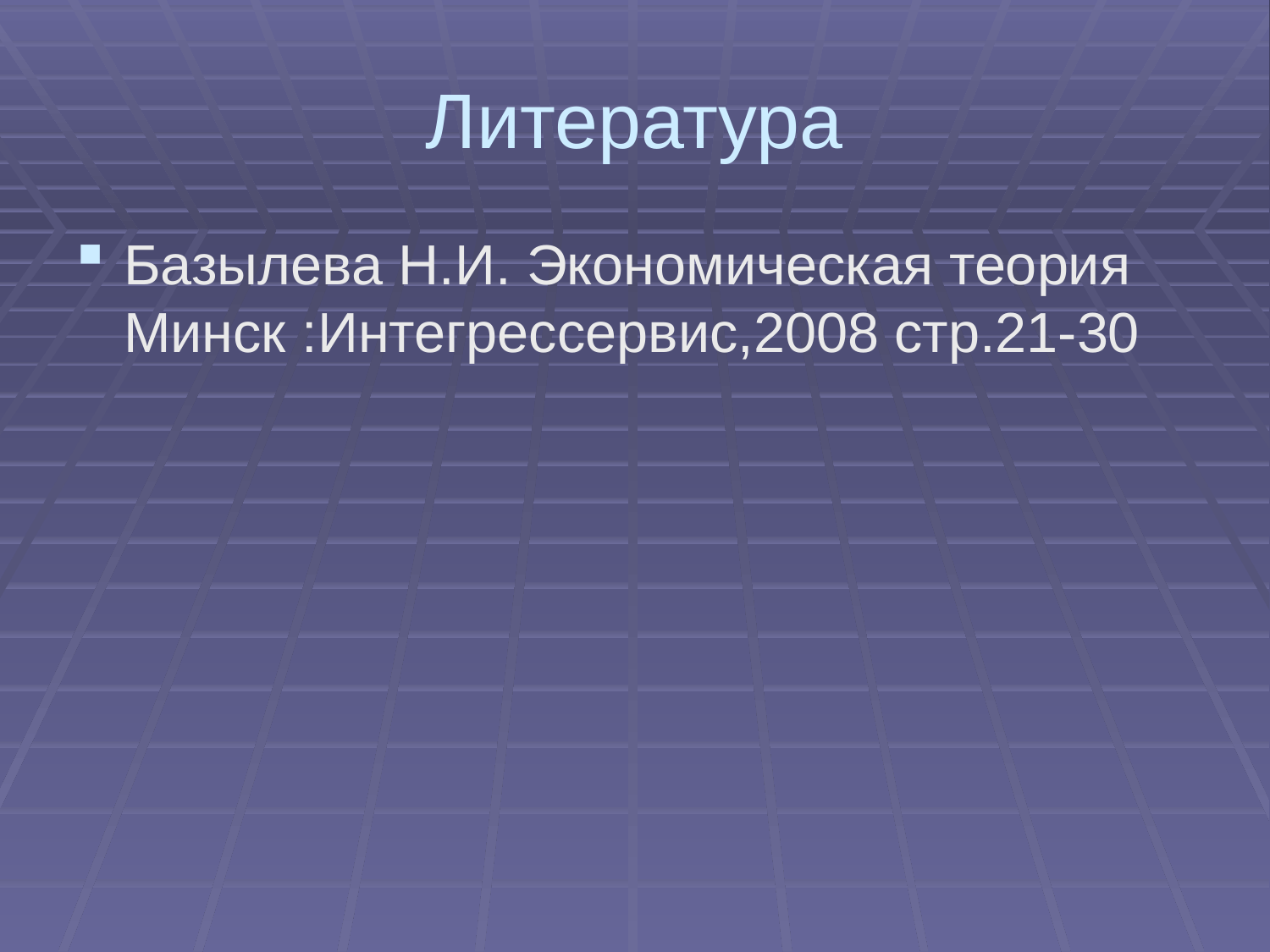

# Литература
Базылева Н.И. Экономическая теория Минск :Интегрессервис,2008 стр.21-30